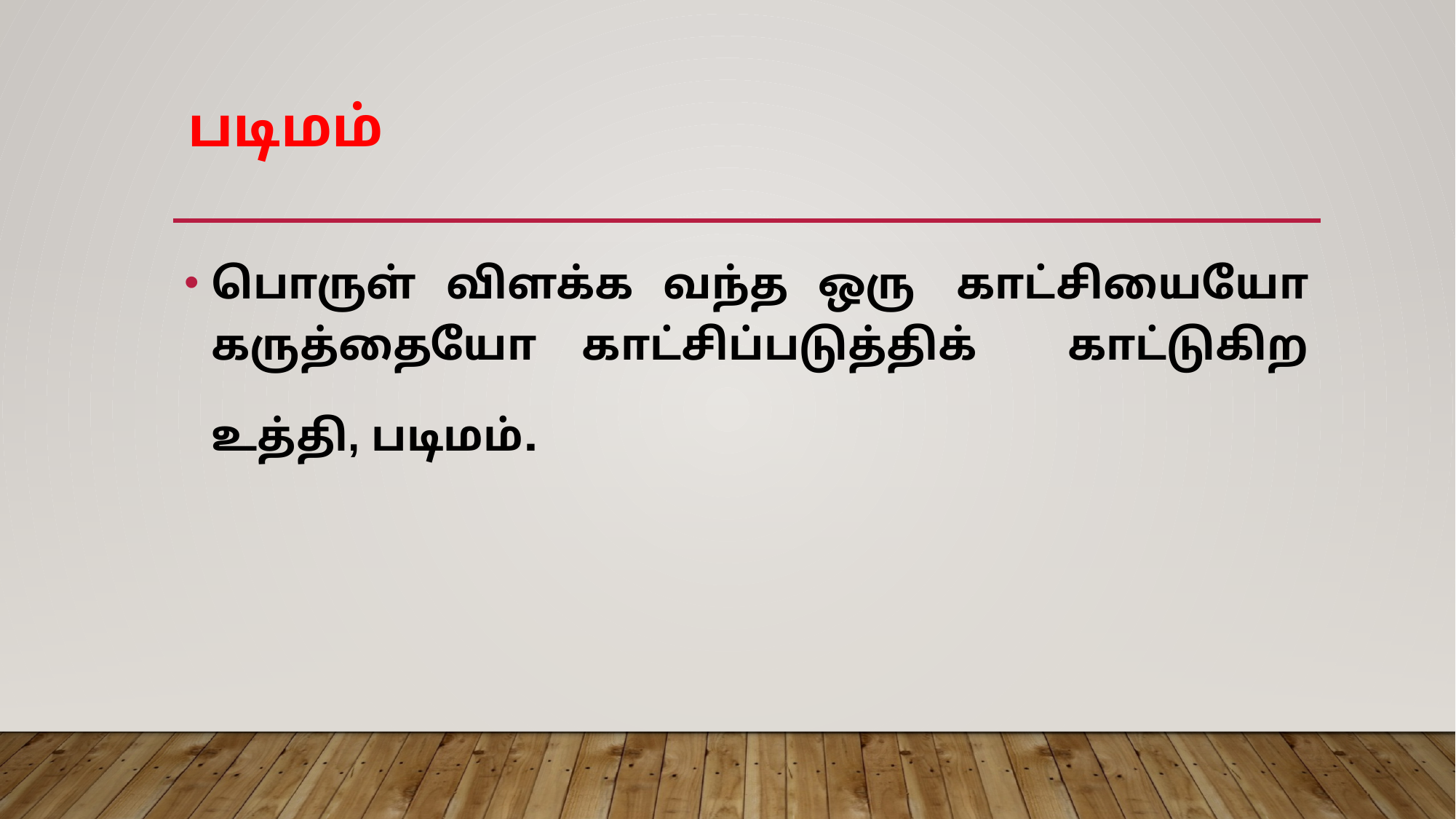

படிமம்
பொருள் விளக்க வந்த ஒரு  காட்சியையோ கருத்தையோ காட்சிப்படுத்திக்  காட்டுகிற உத்தி, படிமம்.